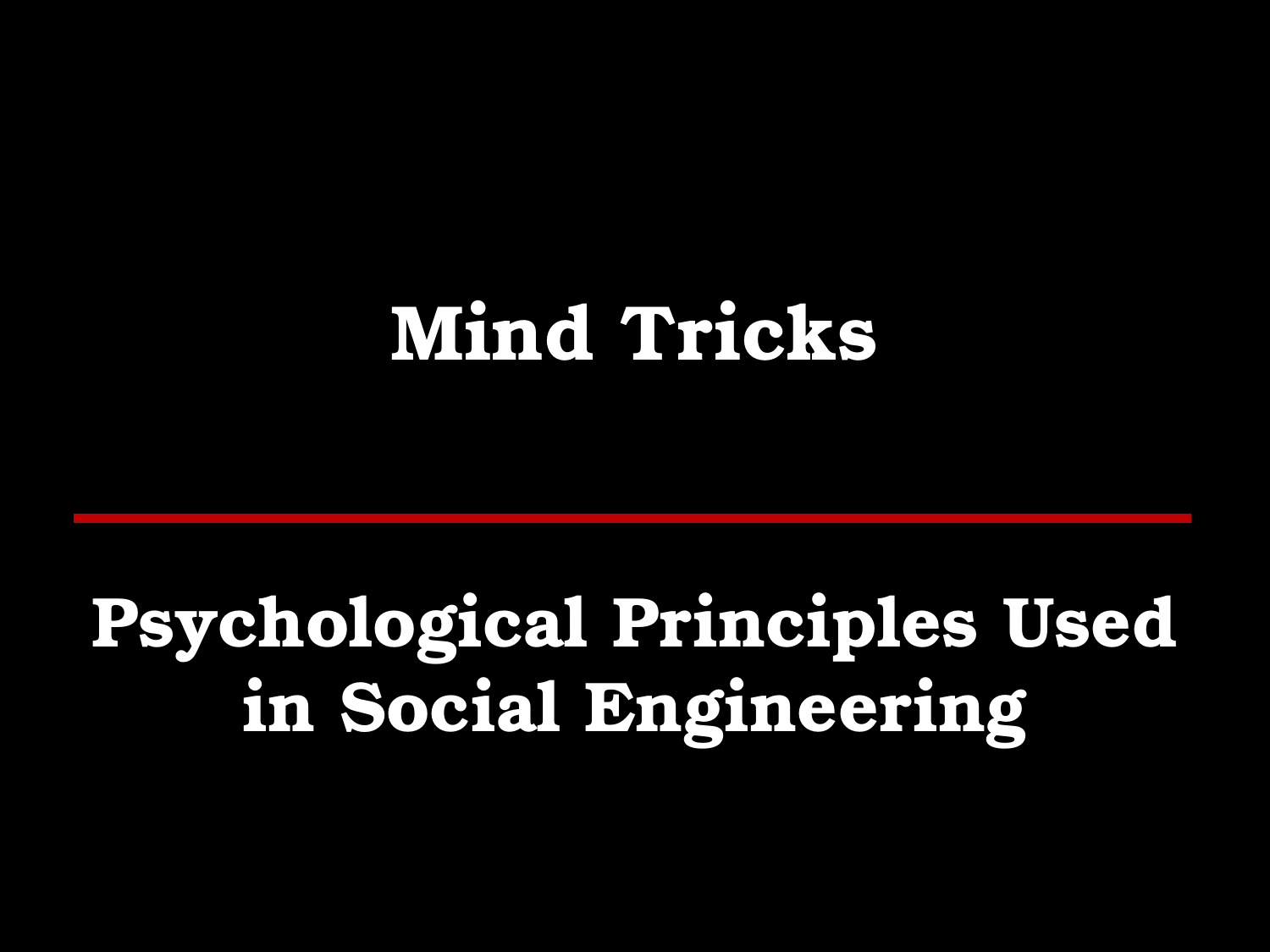

# Mind Tricks
Psychological Principles Used in Social Engineering